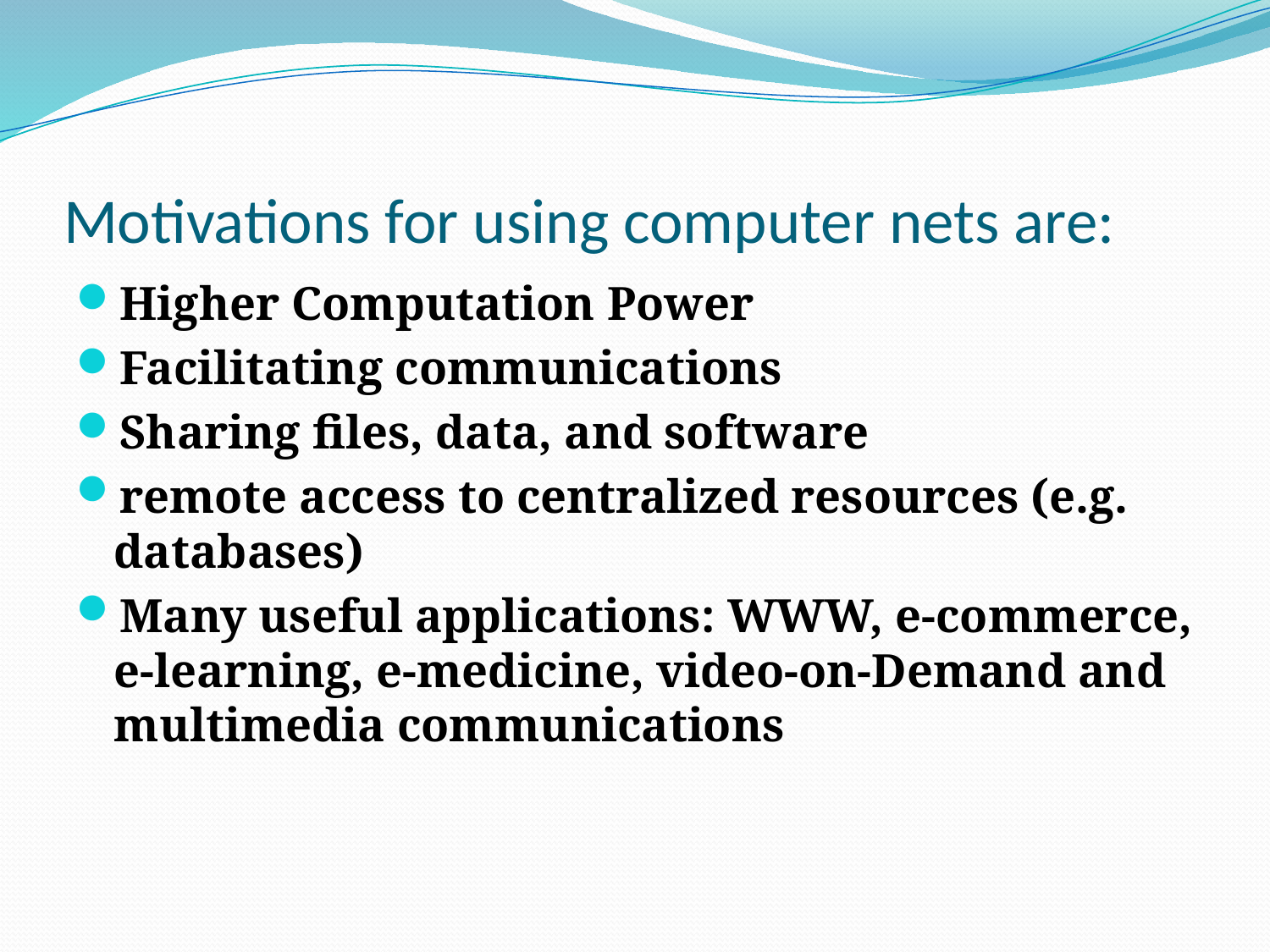

# Motivations for using computer nets are:
Higher Computation Power
Facilitating communications
Sharing files, data, and software
remote access to centralized resources (e.g. databases)
Many useful applications: WWW, e-commerce, e-learning, e-medicine, video-on-Demand and multimedia communications